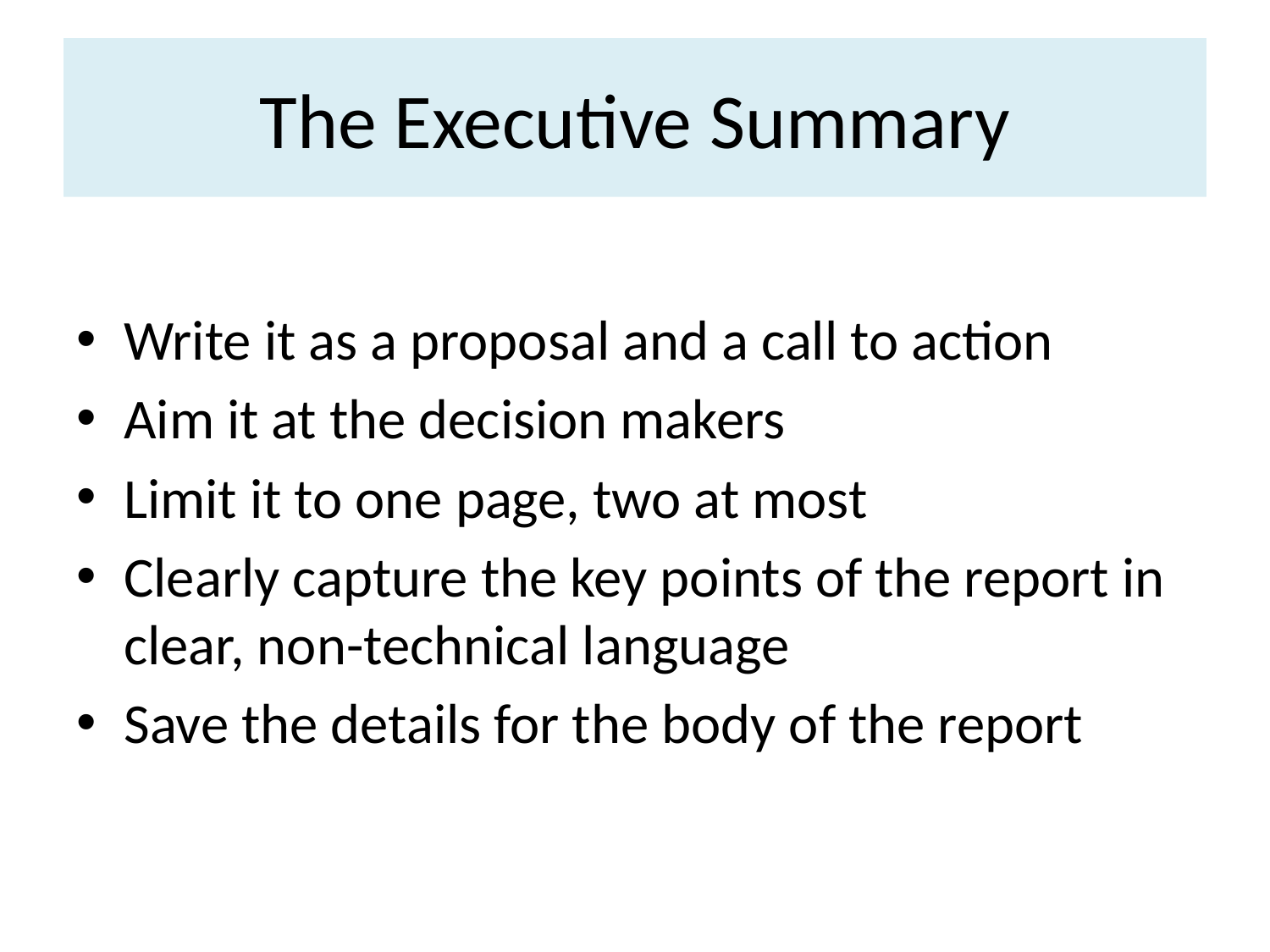

# The Executive Summary
Write it as a proposal and a call to action
Aim it at the decision makers
Limit it to one page, two at most
Clearly capture the key points of the report in clear, non-technical language
Save the details for the body of the report